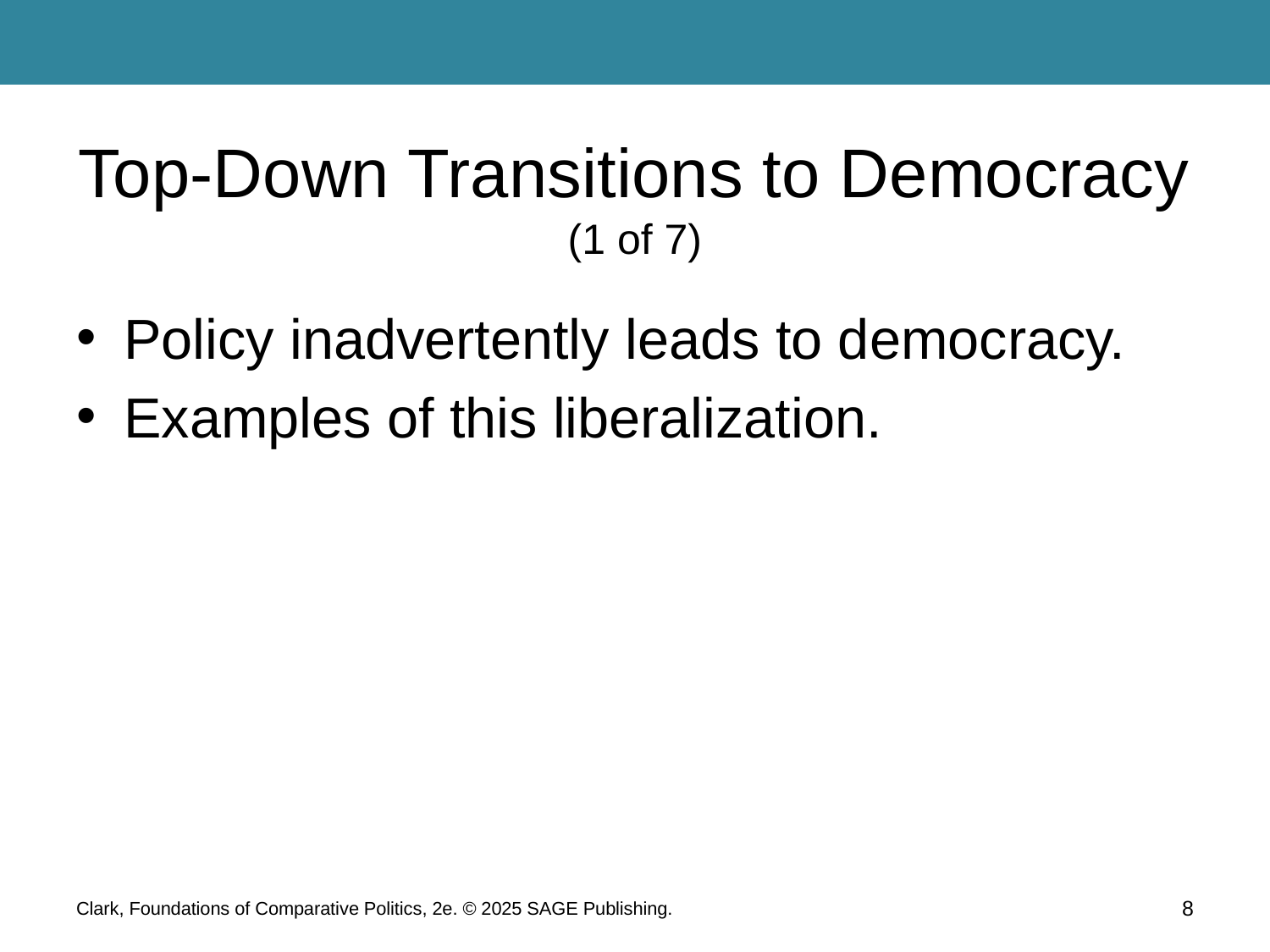

# Top-Down Transitions to Democracy (1 of 7)
Policy inadvertently leads to democracy.
Examples of this liberalization.

Clark, Foundations of Comparative Politics, 2e. © 2025 SAGE Publishing.
8